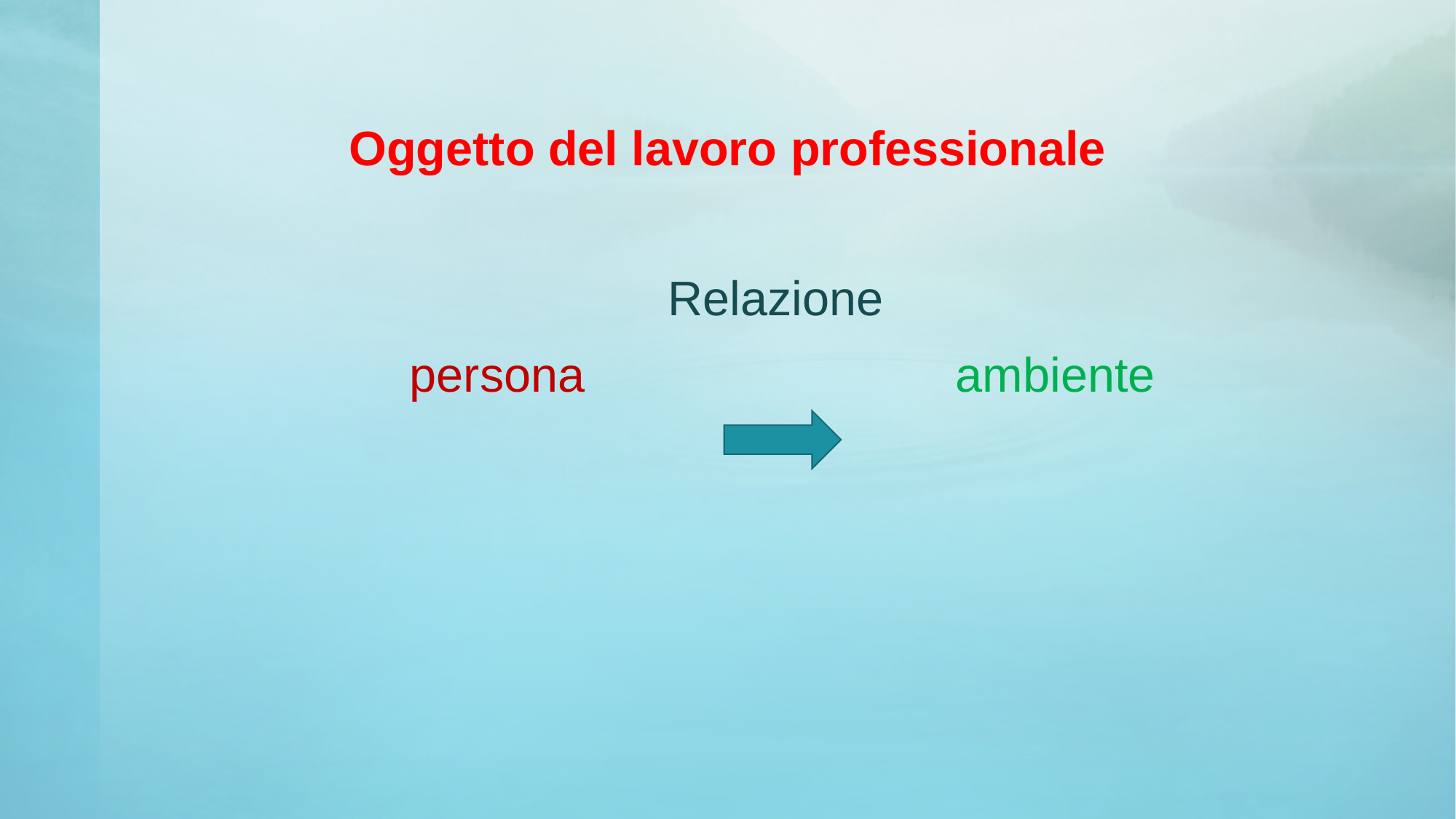

# Oggetto del lavoro professionale

	Relazione
	persona 				ambiente